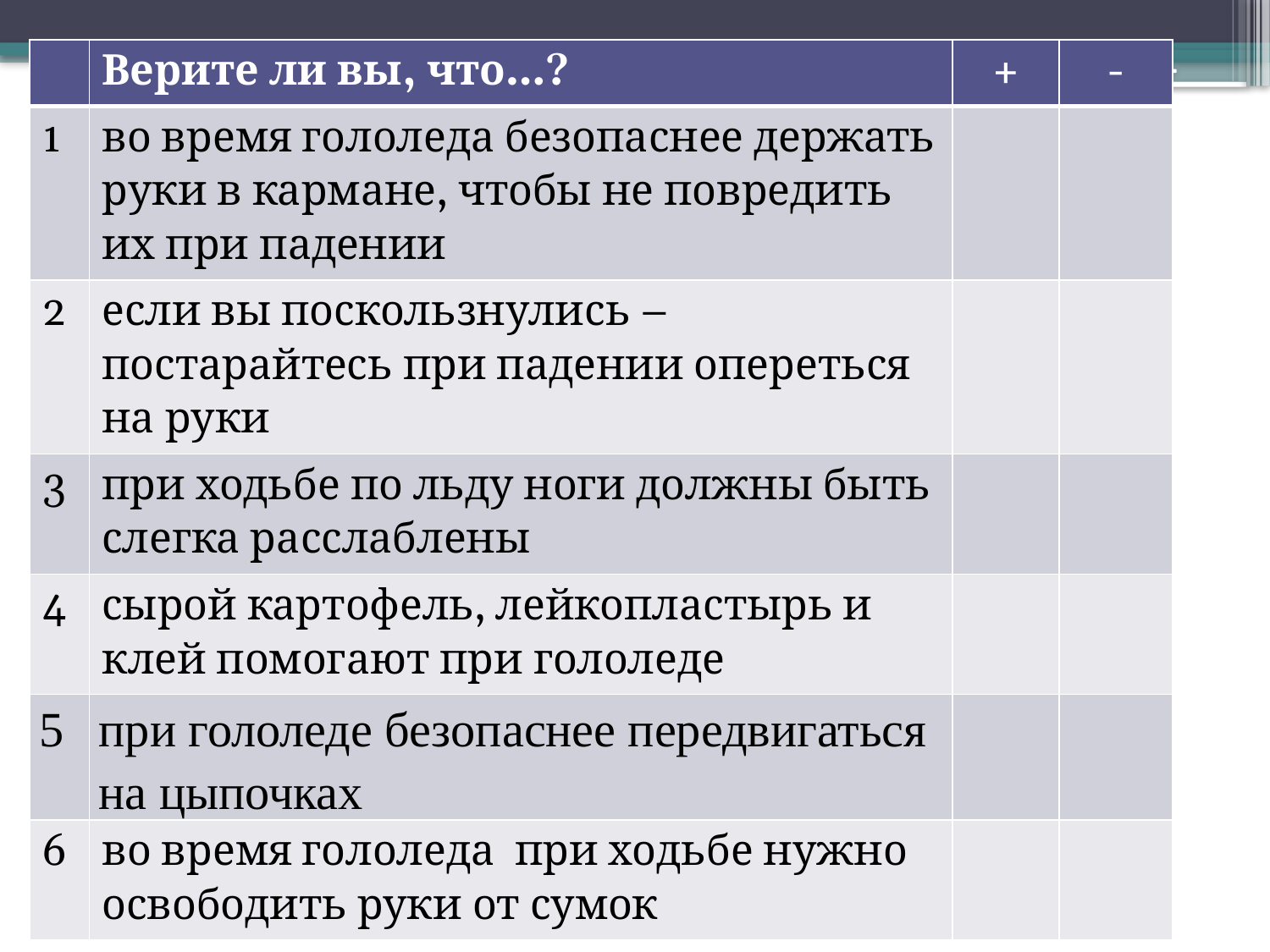

|  | Верите ли вы, что…? | + | - |
| --- | --- | --- | --- |
| 1 | во время гололеда безопаснее держать руки в кармане, чтобы не повредить их при падении |  |  |
| 2 | если вы поскользнулись –постарайтесь при падении опереться на руки |  |  |
| 3 | при ходьбе по льду ноги должны быть слегка расслаблены |  |  |
| 4 | сырой картофель, лейкопластырь и клей помогают при гололеде |  |  |
| 5 | при гололеде безопаснее передвигаться на цыпочках |  |  |
| 6 | во время гололеда при ходьбе нужно освободить руки от сумок |  |  |